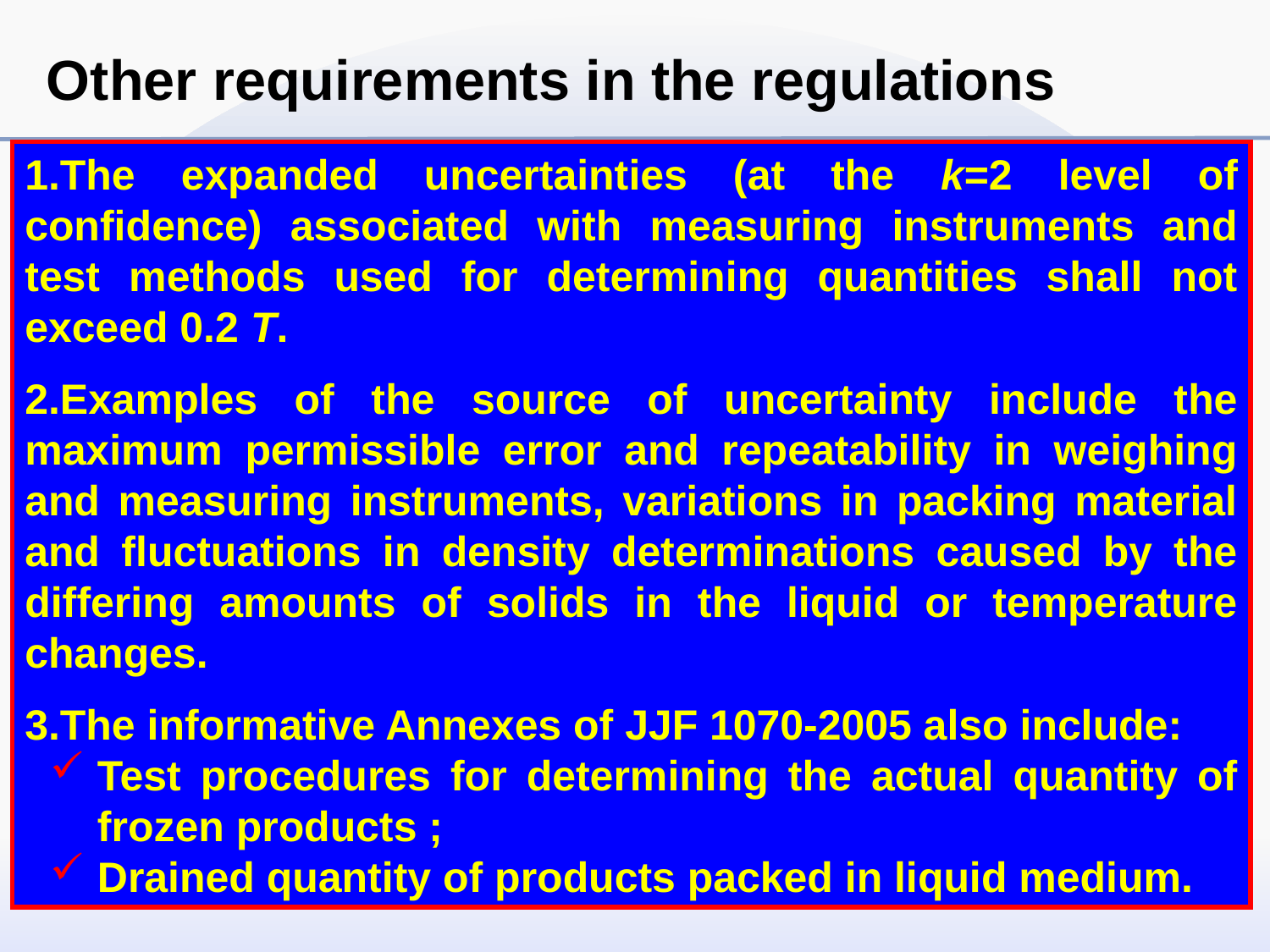

Other requirements in the regulations
1.The expanded uncertainties (at the k=2 level of confidence) associated with measuring instruments and test methods used for determining quantities shall not exceed 0.2 T.
2.Examples of the source of uncertainty include the maximum permissible error and repeatability in weighing and measuring instruments, variations in packing material and fluctuations in density determinations caused by the differing amounts of solids in the liquid or temperature changes.
3.The informative Annexes of JJF 1070-2005 also include:
Test procedures for determining the actual quantity of frozen products ;
Drained quantity of products packed in liquid medium.